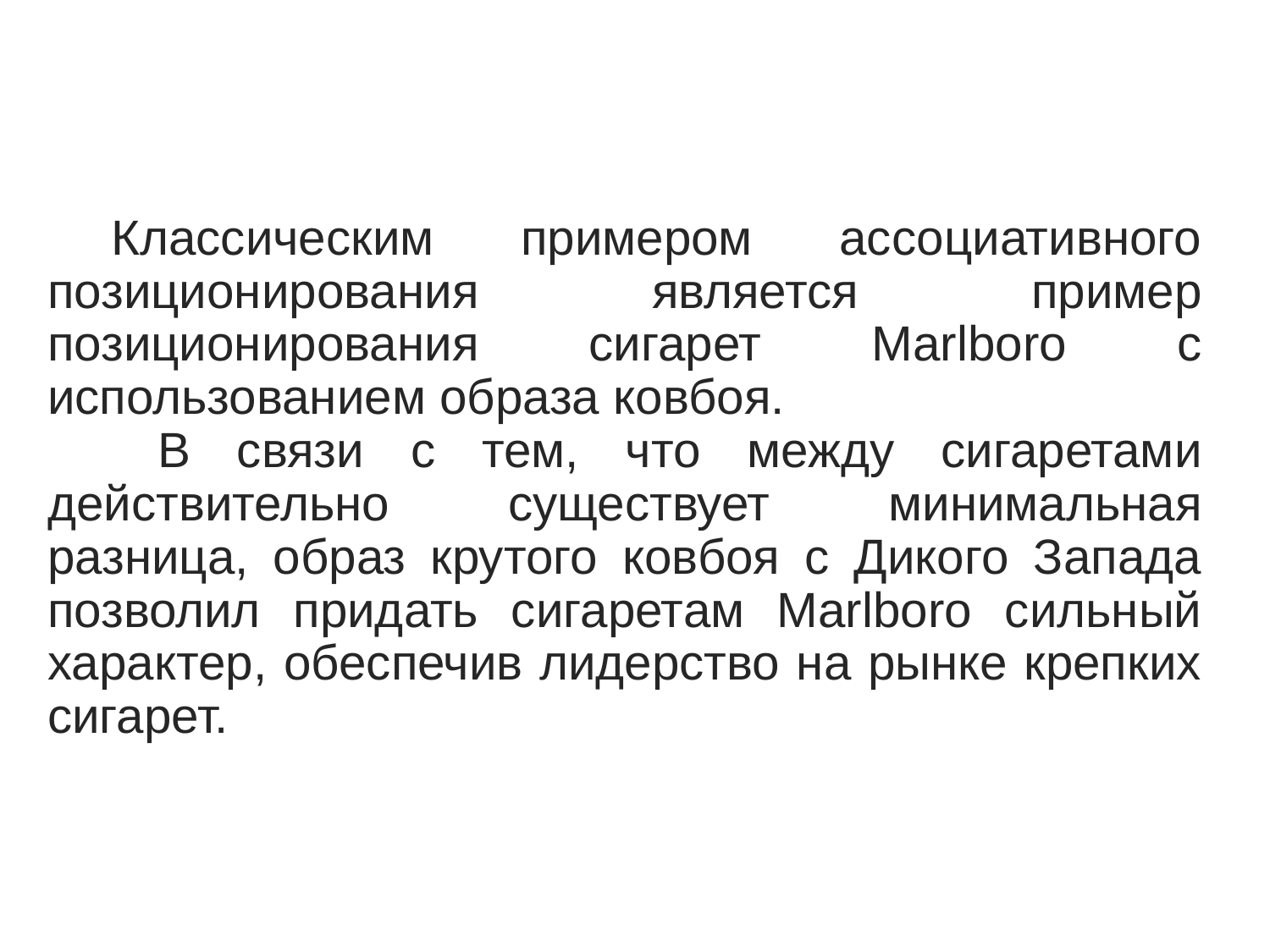

Классическим примером ассоциативного позиционирования является пример позиционирования сигарет Marlboro с использованием образа ковбоя.
 В связи с тем, что между сигаретами действительно существует минимальная разница, образ крутого ковбоя с Дикого Запада позволил придать сигаретам Marlboro сильный характер, обеспечив лидерство на рынке крепких сигарет.